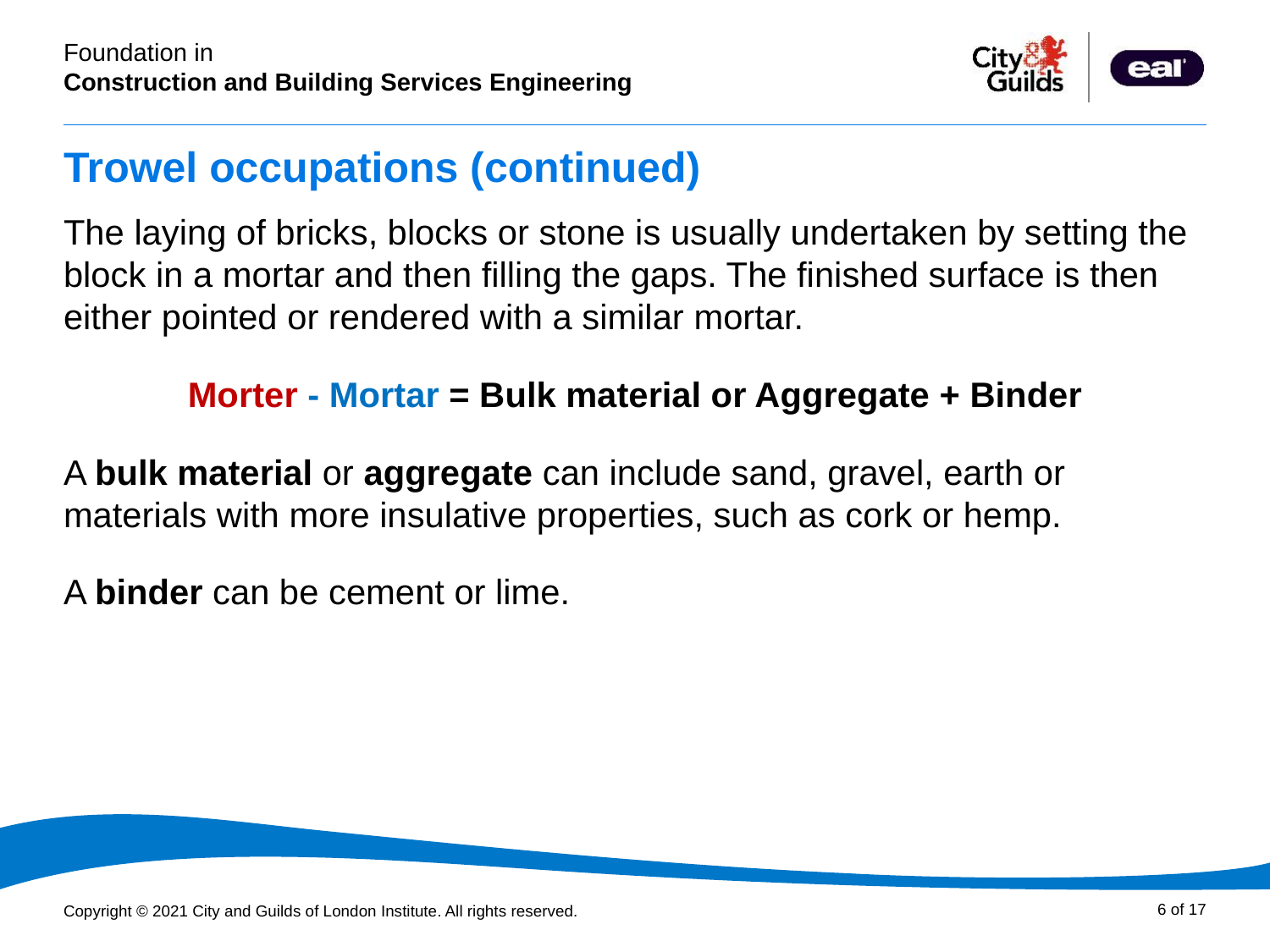

# Trowel occupations (continued)
The laying of bricks, blocks or stone is usually undertaken by setting the block in a mortar and then filling the gaps. The finished surface is then either pointed or rendered with a similar mortar.
Morter - Mortar = Bulk material or Aggregate + Binder
A bulk material or aggregate can include sand, gravel, earth or materials with more insulative properties, such as cork or hemp.
A binder can be cement or lime.